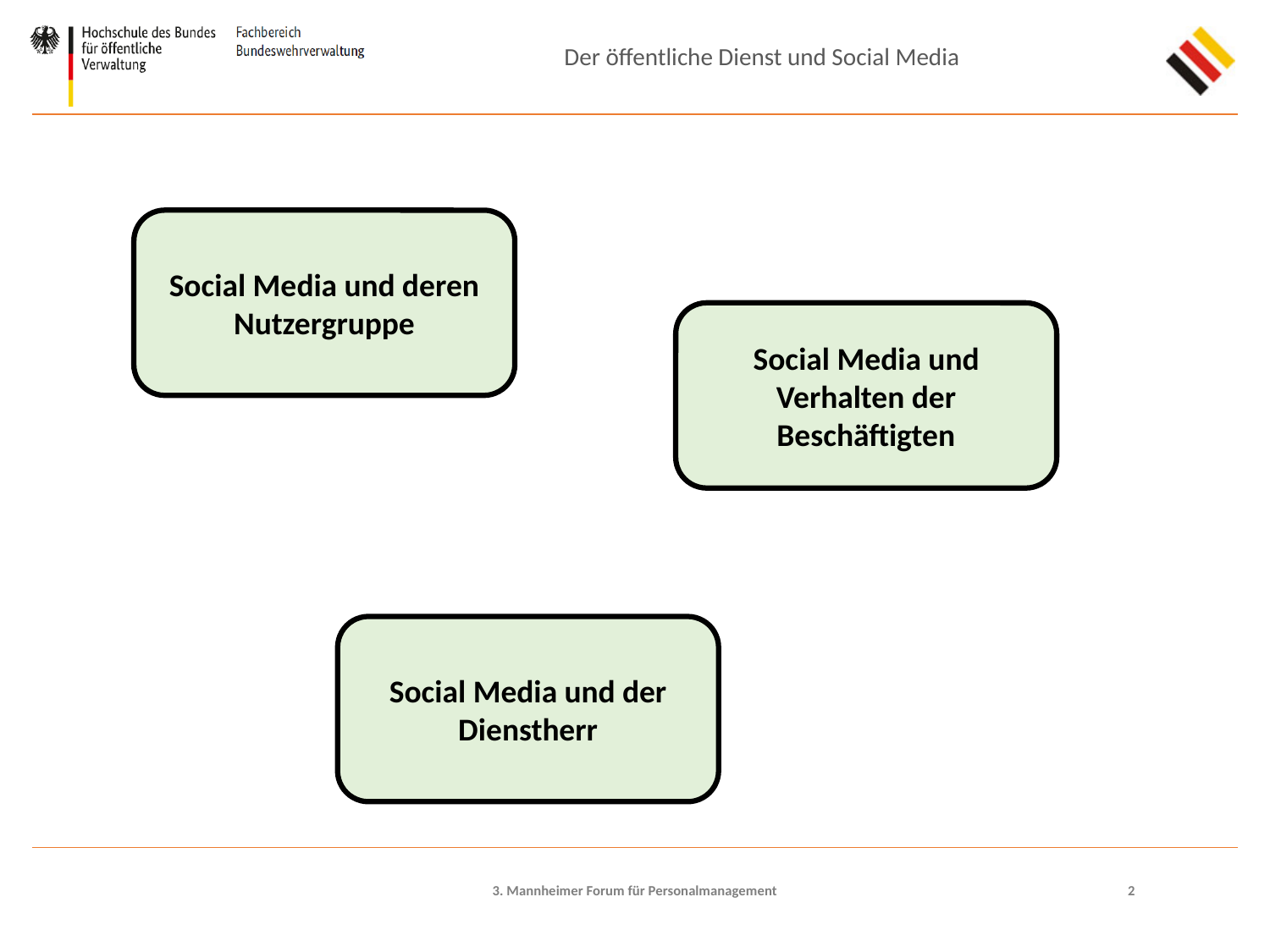

Der öffentliche Dienst und Social Media
Social Media und deren Nutzergruppe
Social Media und Verhalten der Beschäftigten
Social Media und der Dienstherr
2
3. Mannheimer Forum für Personalmanagement